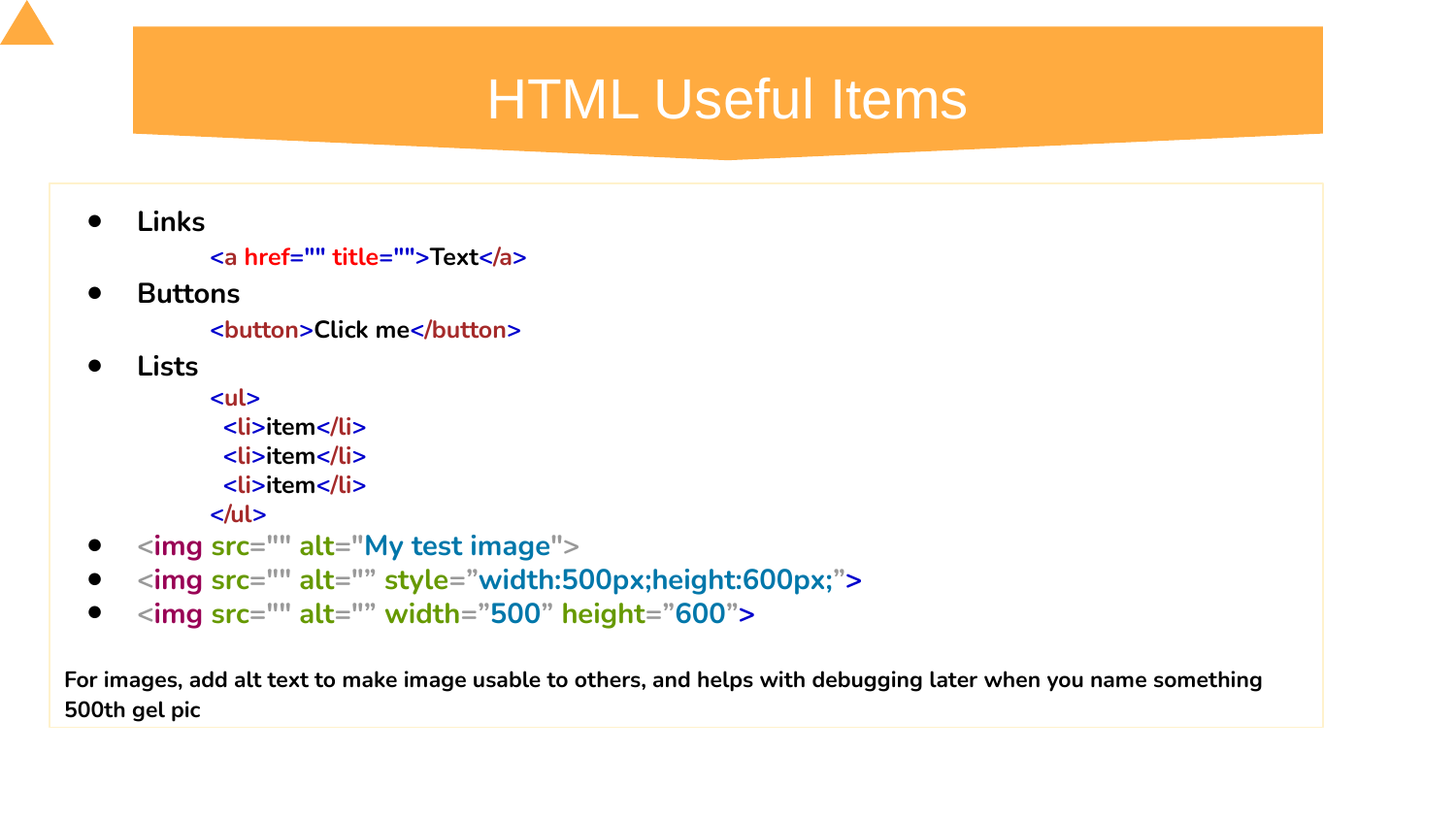

# HTML Useful Items
Links
<a href="" title="">Text</a>
Buttons
<button>Click me</button>
Lists
<ul>
  <li>item</li>
  <li>item</li>
  <li>item</li>
</ul>
<img src="" alt="My test image">
<img src="" alt="” style=”width:500px;height:600px;”>
<img src="" alt="” width=”500” height=”600”>
For images, add alt text to make image usable to others, and helps with debugging later when you name something 500th gel pic